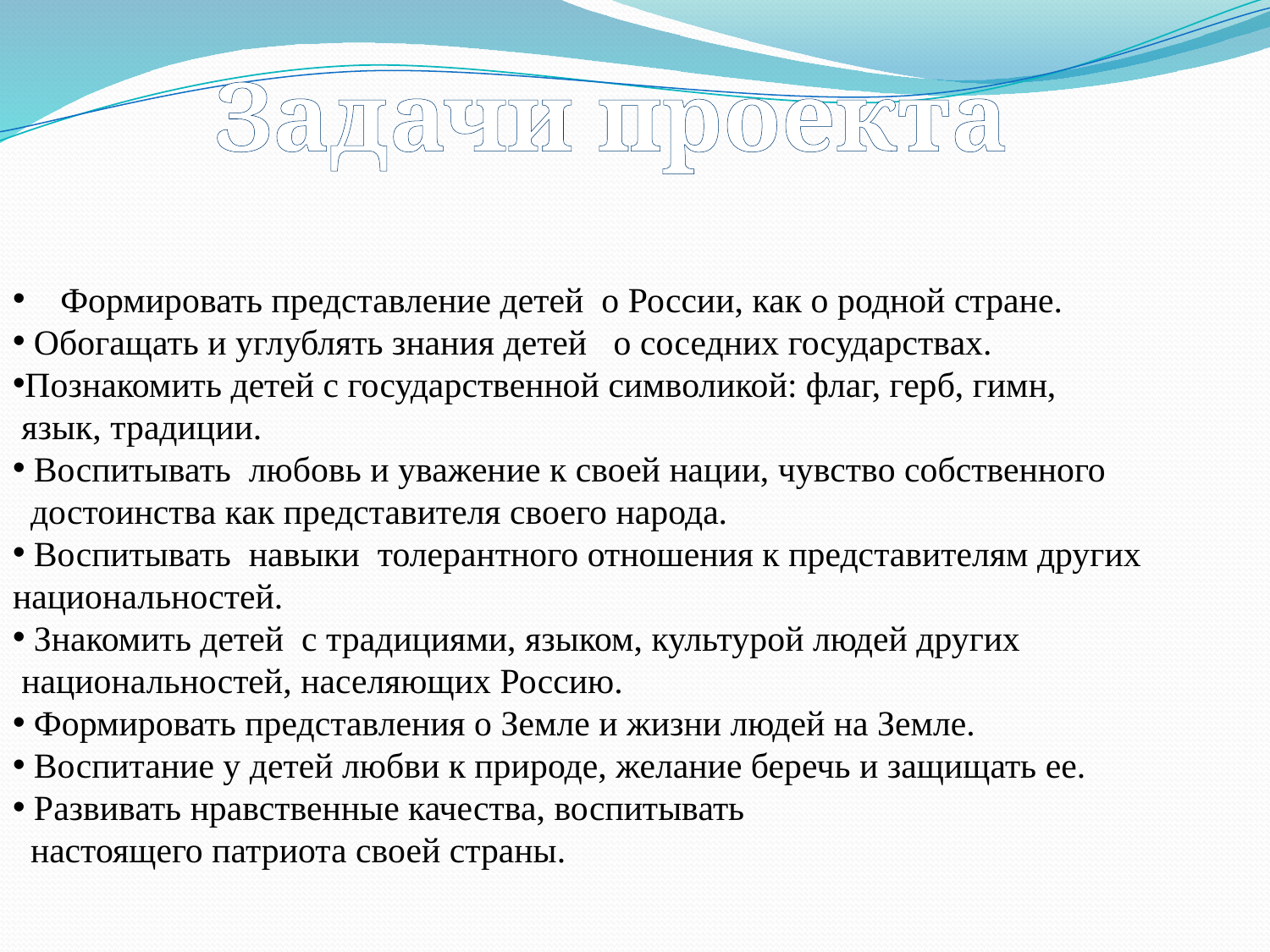

Задачи проекта

Формировать представление детей  о России, как о родной стране.
 Обогащать и углублять знания детей   о соседних государствах.
Познакомить детей с государственной символикой: флаг, герб, гимн,
 язык, традиции.
 Воспитывать  любовь и уважение к своей нации, чувство собственного
  достоинства как представителя своего народа.
 Воспитывать  навыки  толерантного отношения к представителям других национальностей.
 Знакомить детей  с традициями, языком, культурой людей других
 национальностей, населяющих Россию.
 Формировать представления о Земле и жизни людей на Земле.
 Воспитание у детей любви к природе, желание беречь и защищать ее.
 Развивать нравственные качества, воспитывать
  настоящего патриота своей страны.